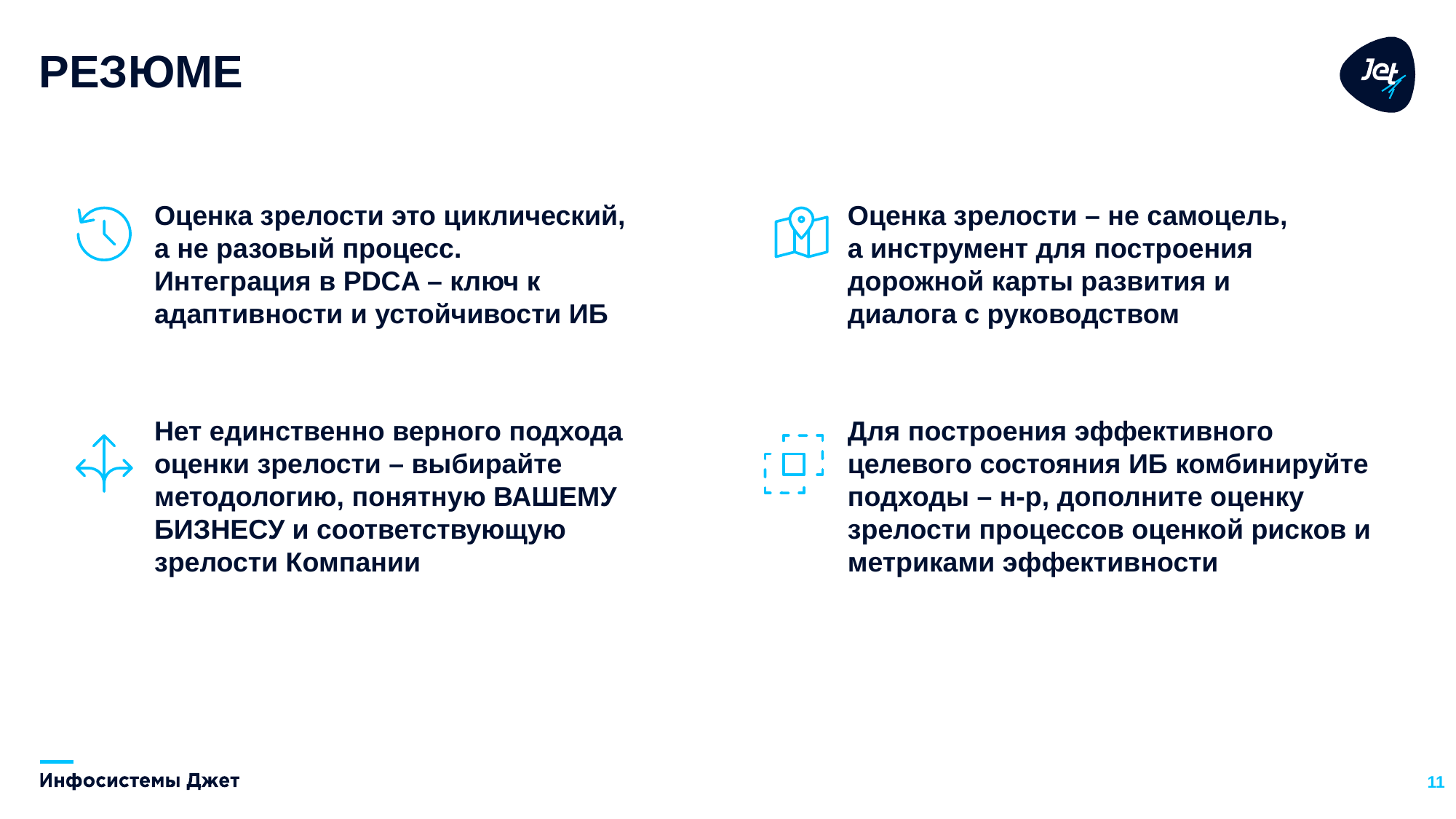

# РЕЗЮМЕ
Оценка зрелости это циклический, а не разовый процесс.
Интеграция в PDCA – ключ к адаптивности и устойчивости ИБ

Оценка зрелости – не самоцель,
а инструмент для построения дорожной карты развития и
диалога с руководством

Нет единственно верного подхода оценки зрелости – выбирайте методологию, понятную ВАШЕМУ БИЗНЕСУ и соответствующую зрелости Компании

Для построения эффективного целевого состояния ИБ комбинируйте подходы – н-р, дополните оценку зрелости процессов оценкой рисков и метриками эффективности